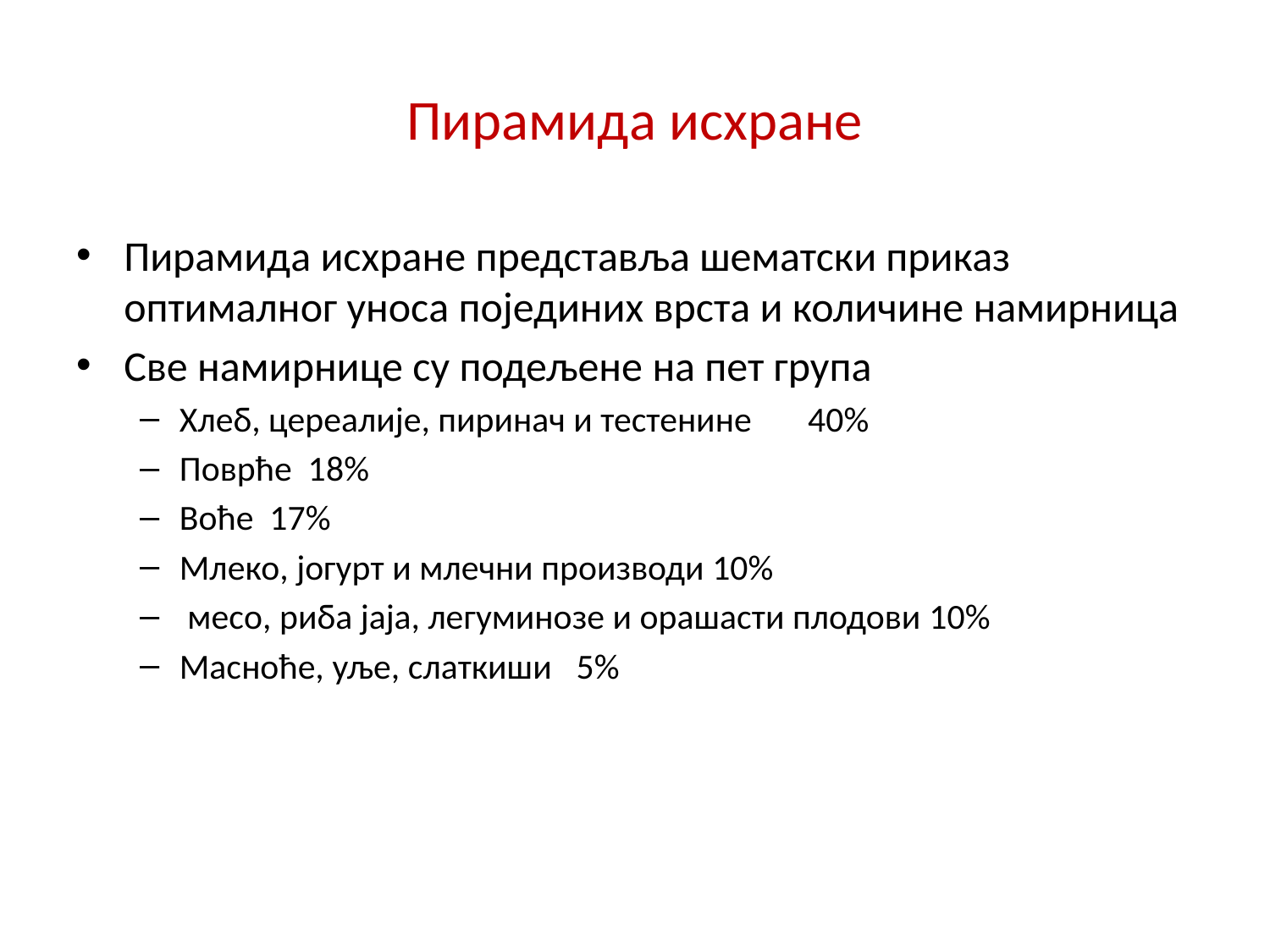

# Пирамида исхране
Пирамида исхране представља шематски приказ оптималног уноса појединих врста и количине намирница
Све намирнице су подељене на пет група
Хлеб, цереалије, пиринач и тестенине       40%
Поврће  18%
Воће  17%
Млеко, јогурт и млечни производи 10%
 месо, риба јаја, легуминозе и орашасти плодови 10%
Масноће, уље, слаткиши   5%